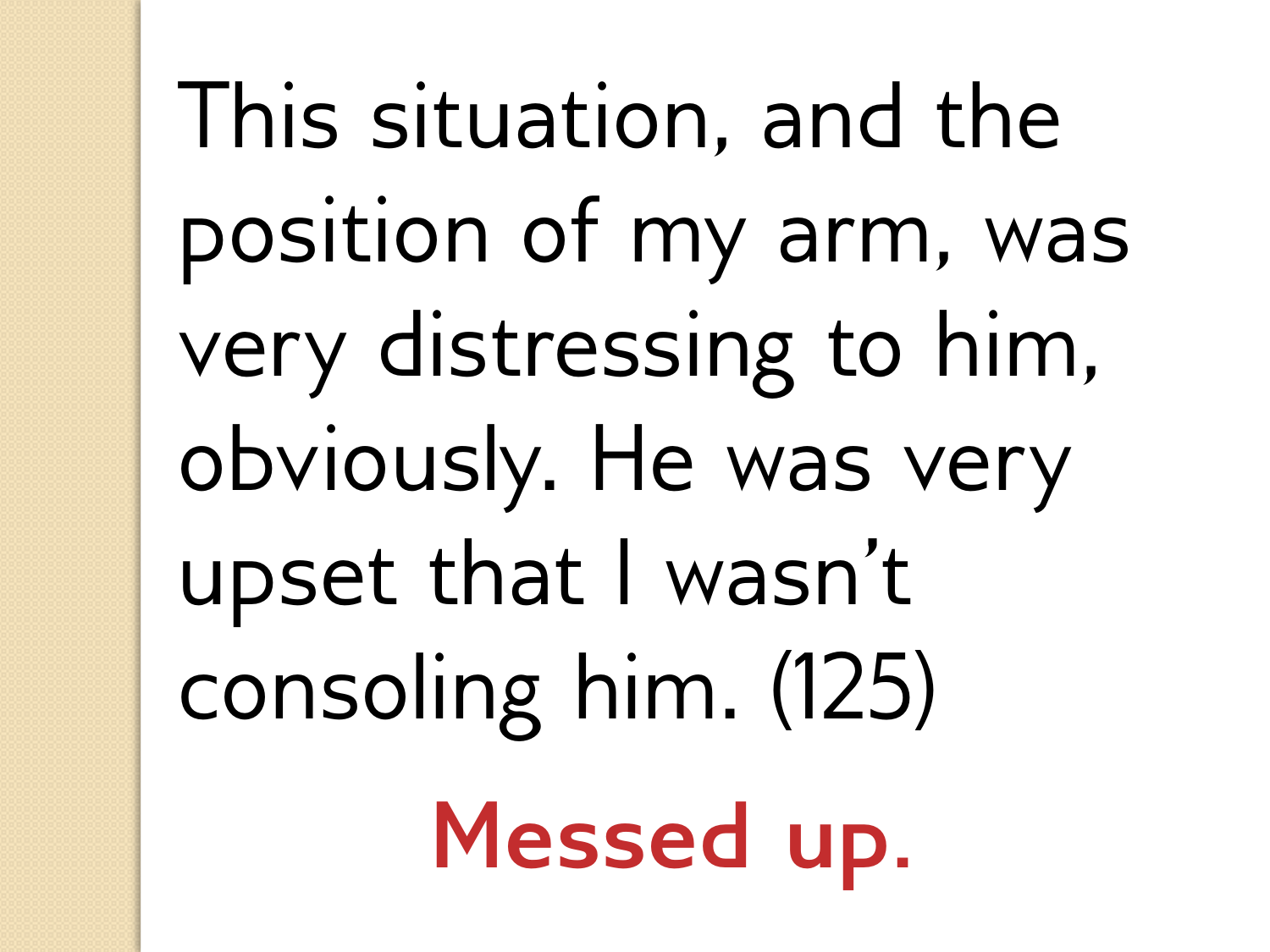

This situation, and the position of my arm, was very distressing to him, obviously. He was very upset that I wasn’t consoling him. (125)
Messed up.